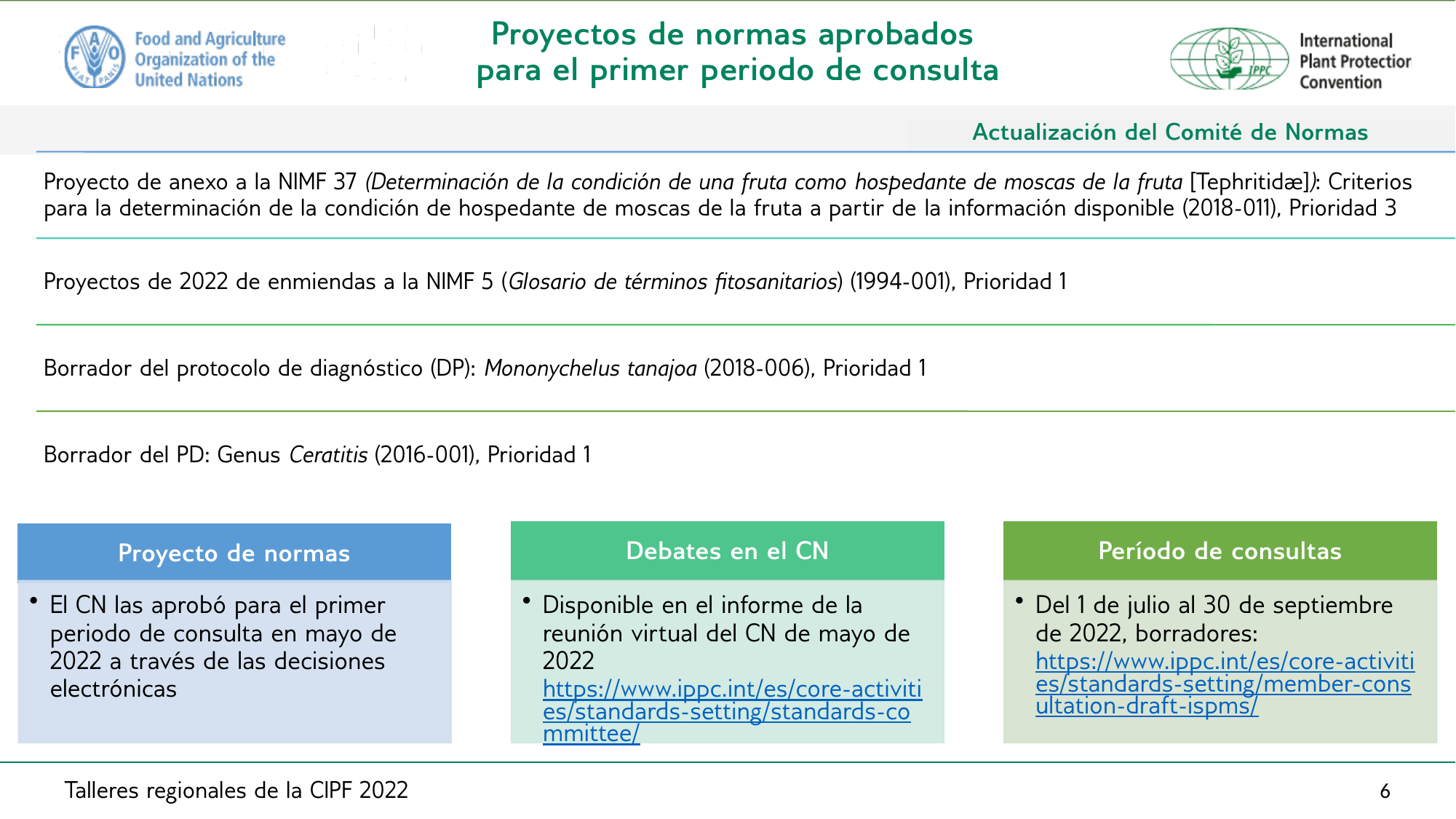

# Proyectos de normas aprobados para el primer periodo de consulta
Actualización del Comité de Normas
Proyecto de anexo a la NIMF 37 (Determinación de la condición de una fruta como hospedante de moscas de la fruta [Tephritidae]): Criterios para la determinación de la condición de hospedante de moscas de la fruta a partir de la información disponible (2018-011), Prioridad 3
Proyectos de 2022 de enmiendas a la NIMF 5 (Glosario de términos fitosanitarios) (1994-001), Prioridad 1
Borrador del protocolo de diagnóstico (DP): Mononychelus tanajoa (2018-006), Prioridad 1
Borrador del PD: Genus Ceratitis (2016-001), Prioridad 1
Proyecto de normas
El CN las aprobó para el primer periodo de consulta en mayo de 2022 a través de las decisiones electrónicas
Debates en el CN
Disponible en el informe de la reunión virtual del CN de mayo de 2022 https://www.ippc.int/es/core-activities/standards-setting/standards-committee/
Período de consultas
Del 1 de julio al 30 de septiembre de 2022, borradores:  https://www.ippc.int/es/core-activities/standards-setting/member-consultation-draft-ispms/
Talleres regionales de la CIPF 2022